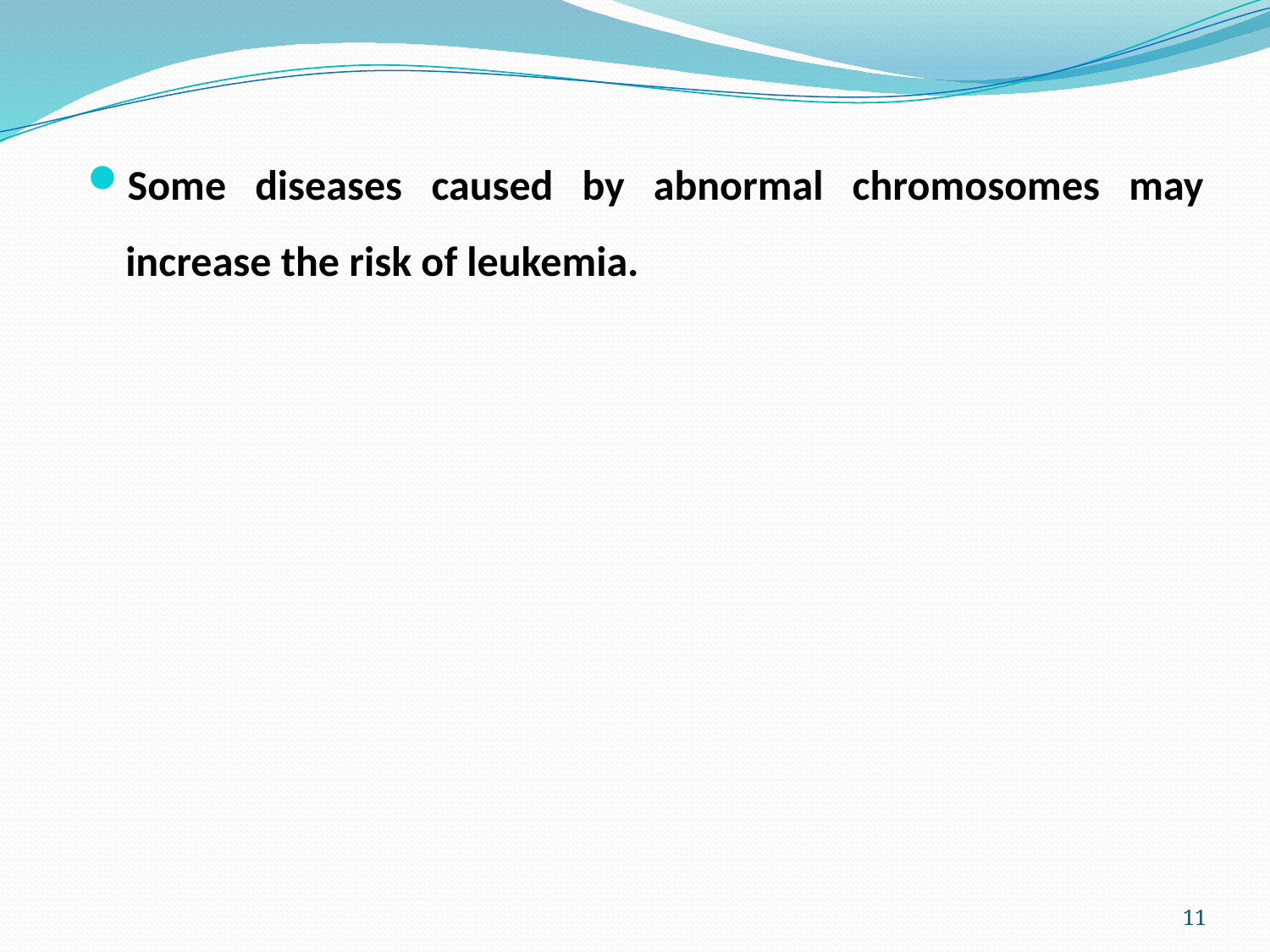

Some diseases caused by abnormal chromosomes may increase the risk of leukemia.

11